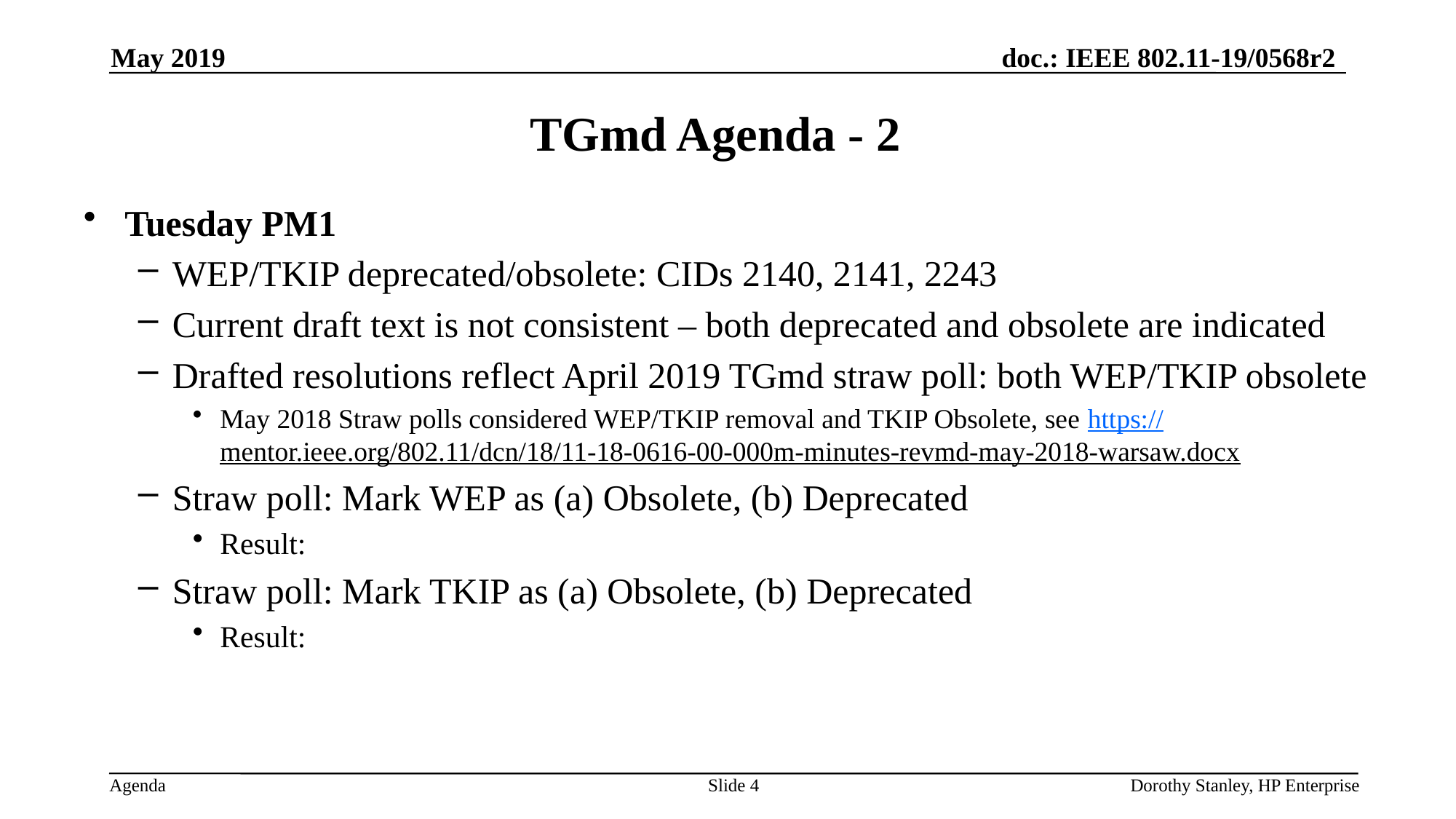

May 2019
# TGmd Agenda - 2
Tuesday PM1
WEP/TKIP deprecated/obsolete: CIDs 2140, 2141, 2243
Current draft text is not consistent – both deprecated and obsolete are indicated
Drafted resolutions reflect April 2019 TGmd straw poll: both WEP/TKIP obsolete
May 2018 Straw polls considered WEP/TKIP removal and TKIP Obsolete, see https://mentor.ieee.org/802.11/dcn/18/11-18-0616-00-000m-minutes-revmd-may-2018-warsaw.docx
Straw poll: Mark WEP as (a) Obsolete, (b) Deprecated
Result:
Straw poll: Mark TKIP as (a) Obsolete, (b) Deprecated
Result:

Slide 4
Dorothy Stanley, HP Enterprise